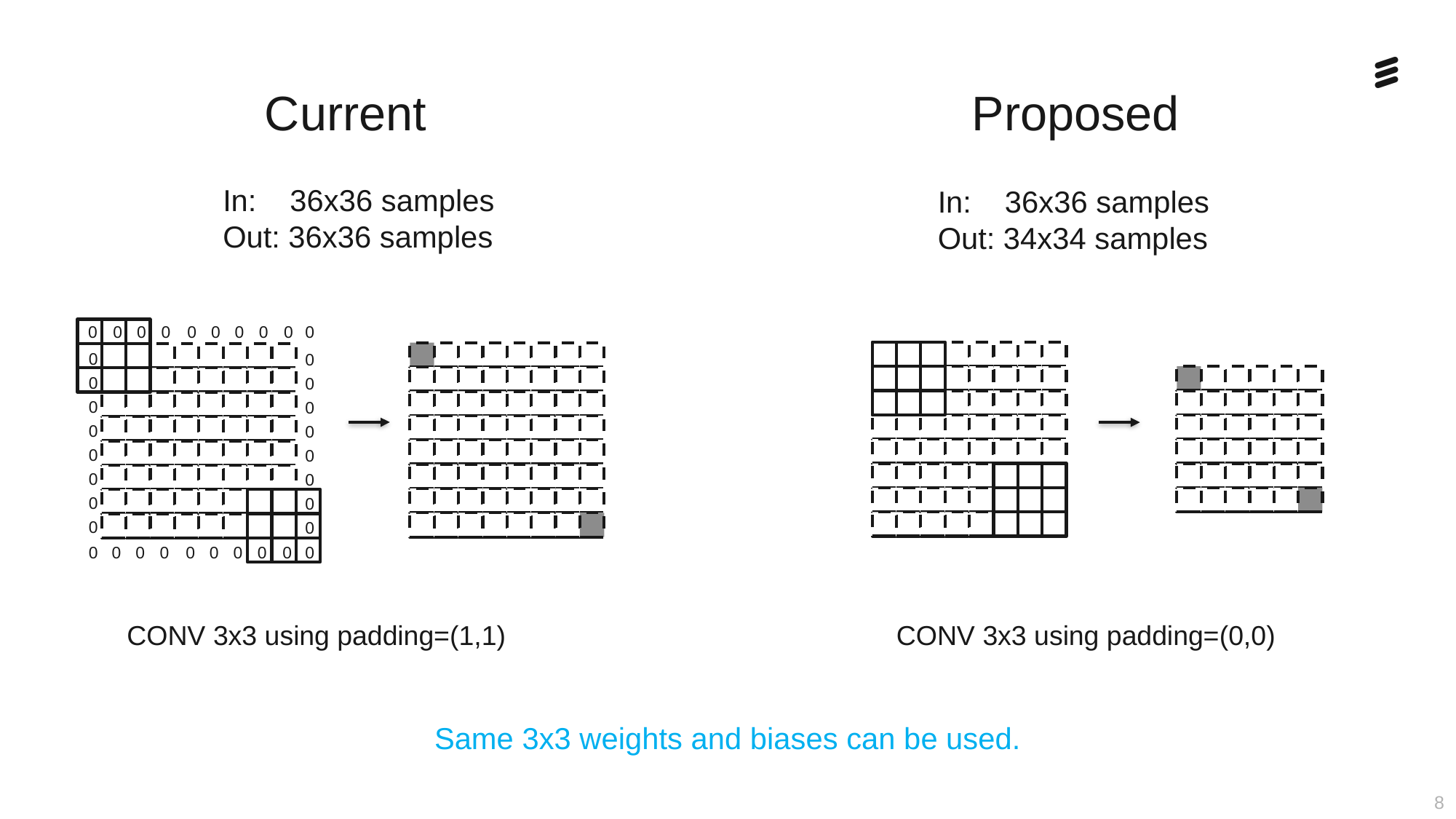

Current
Proposed
In:    36x36 samples
Out: 36x36 samples
In:    36x36 samples
Out: 34x34 samples
0
0
0
0
0
0
0
0
0
0

0

0

0

0

0

0

0

0

0

0

0

0

0
0

0
0

0
0
0
0
0
0
0
0
0
0

CONV 3x3 using padding=(1,1)
CONV 3x3 using padding=(0,0)
Same 3x3 weights and biases can be used.
8